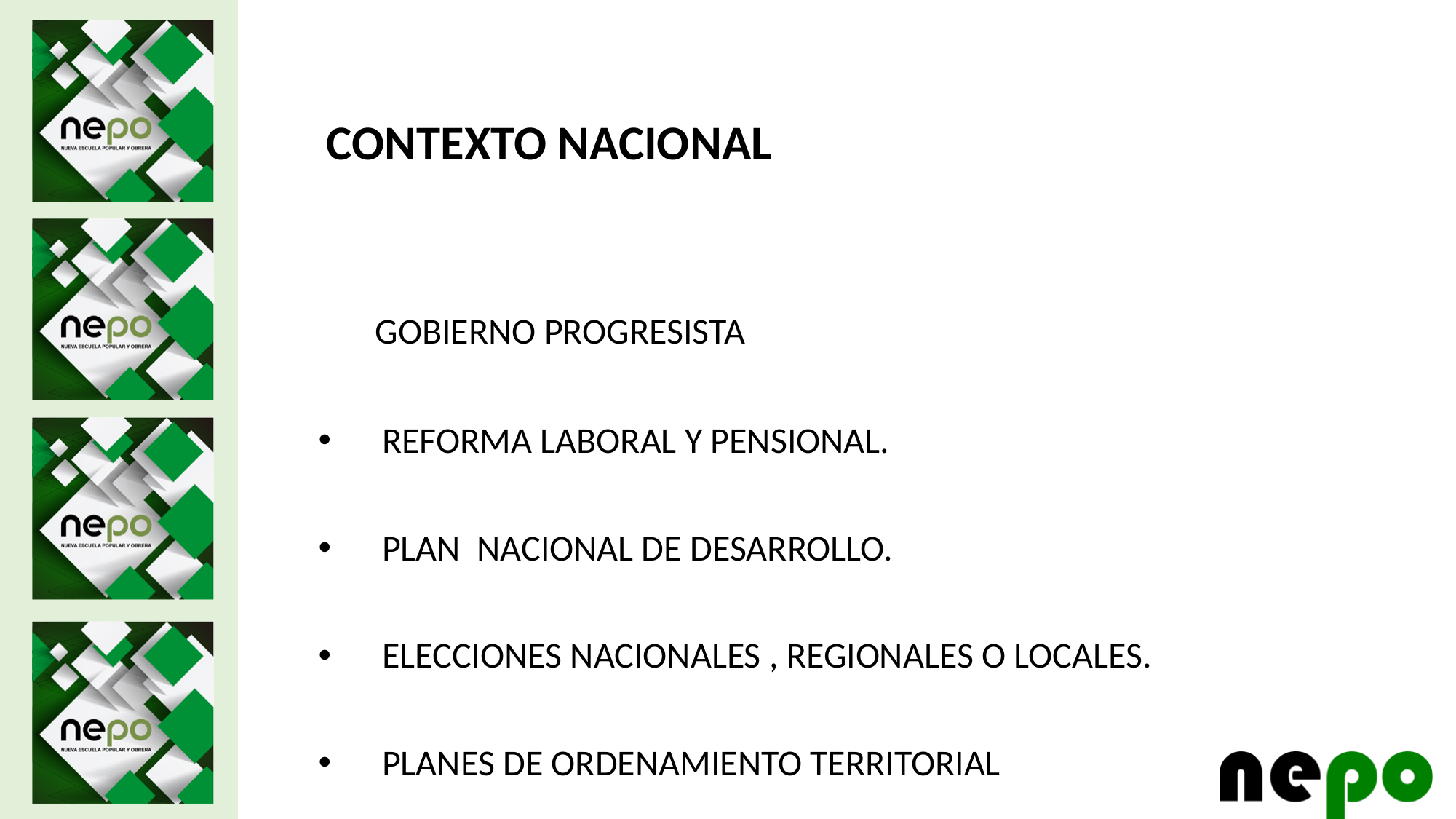

CONTEXTO NACIONAL

	    GOBIERNO PROGRESISTA

REFORMA LABORAL Y PENSIONAL.

PLAN  NACIONAL DE DESARROLLO.

ELECCIONES NACIONALES , REGIONALES O LOCALES.

PLANES DE ORDENAMIENTO TERRITORIAL